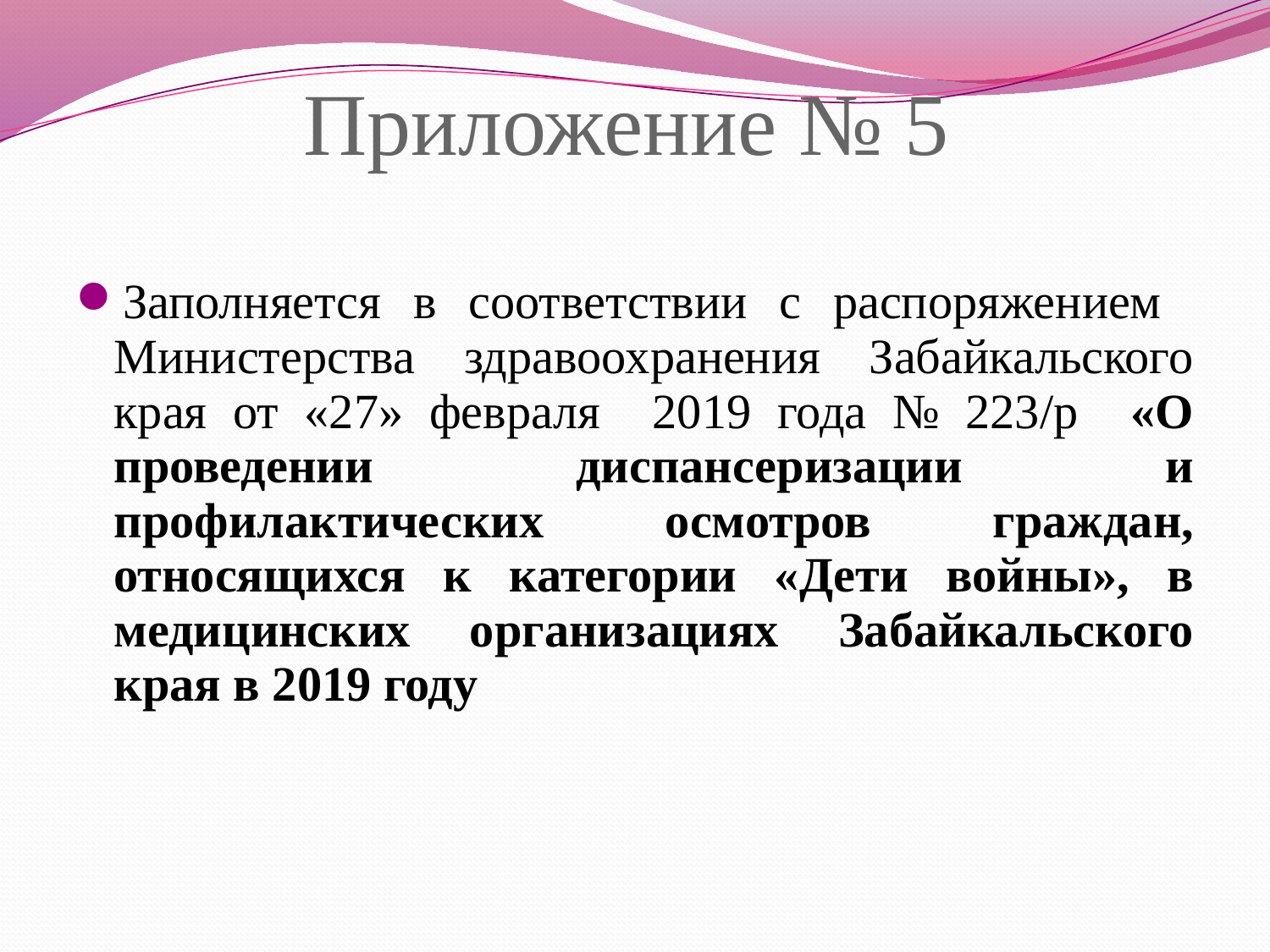

# Приложение № 5
Заполняется в соответствии с распоряжением  Министерства здравоохранения Забайкальского края от «27» февраля  2019 года № 223/р  «О проведении диспансеризации и профилактических осмотров граждан, относящихся к категории «Дети войны», в медицинских организациях Забайкальского края в 2019 году